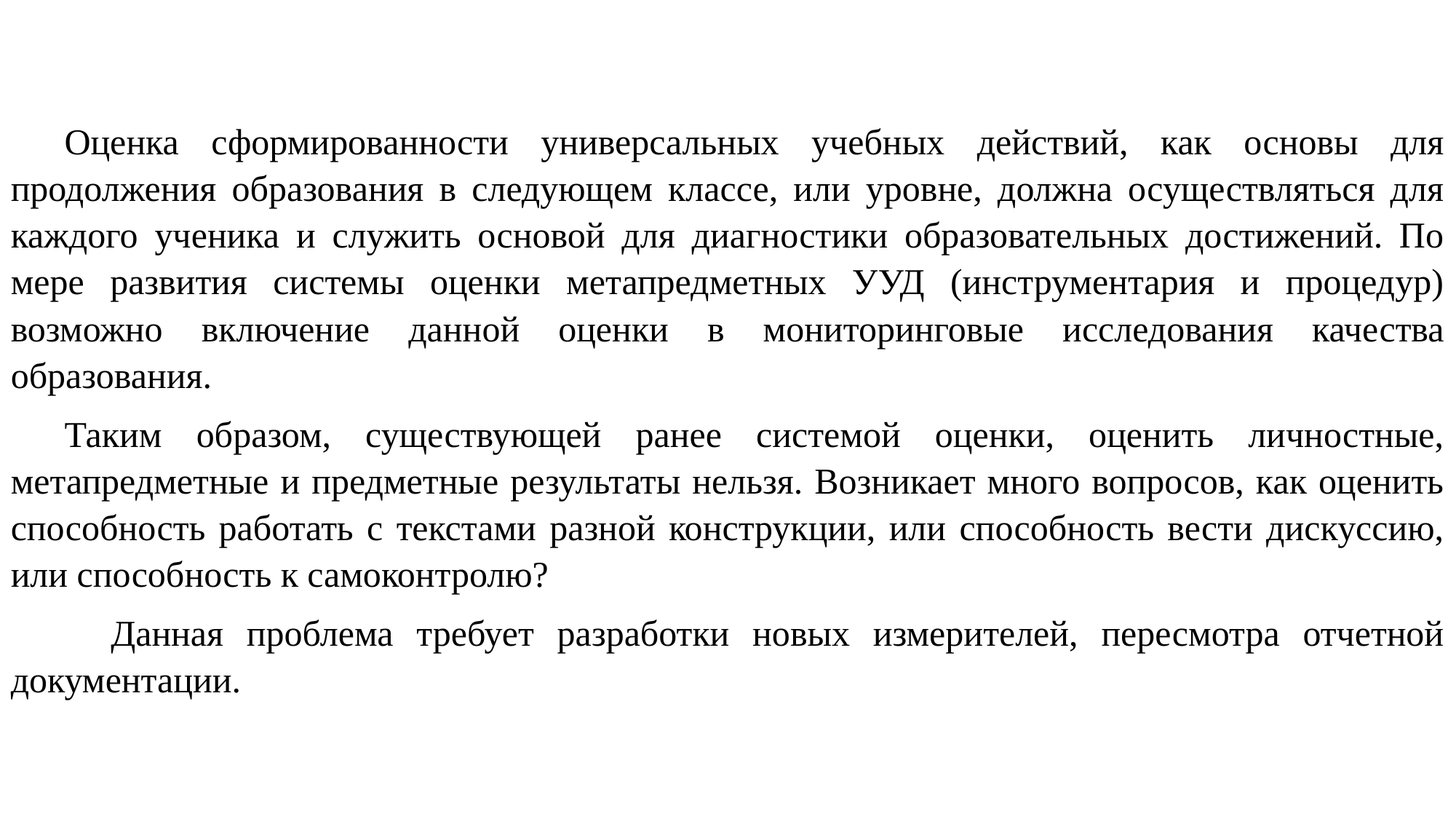

Оценка сформированности универсальных учебных действий, как основы для продолжения образования в следующем классе, или уровне, должна осуществляться для каждого ученика и служить основой для диагностики образовательных достижений. По мере развития системы оценки метапредметных УУД (инструментария и процедур) возможно включение данной оценки в мониторинговые исследования качества образования.
Таким образом, существующей ранее системой оценки, оценить личностные, метапредметные и предметные результаты нельзя. Возникает много вопросов, как оценить способность работать с текстами разной конструкции, или способность вести дискуссию, или способность к самоконтролю?
  Данная проблема требует разработки новых измерителей, пересмотра отчетной документации.